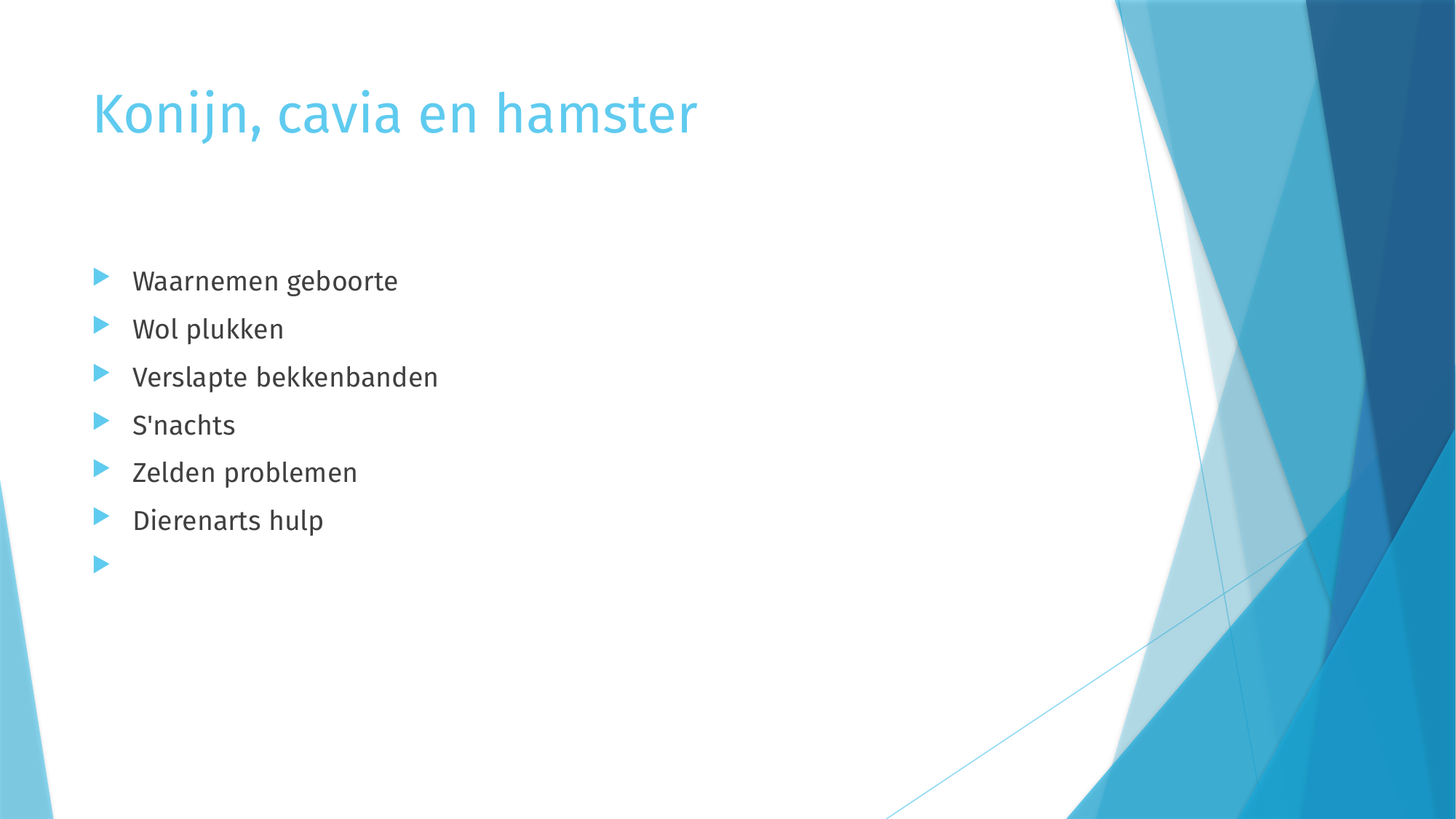

# Konijn, cavia en hamster
Waarnemen geboorte
Wol plukken
Verslapte bekkenbanden
S'nachts
Zelden problemen
Dierenarts hulp